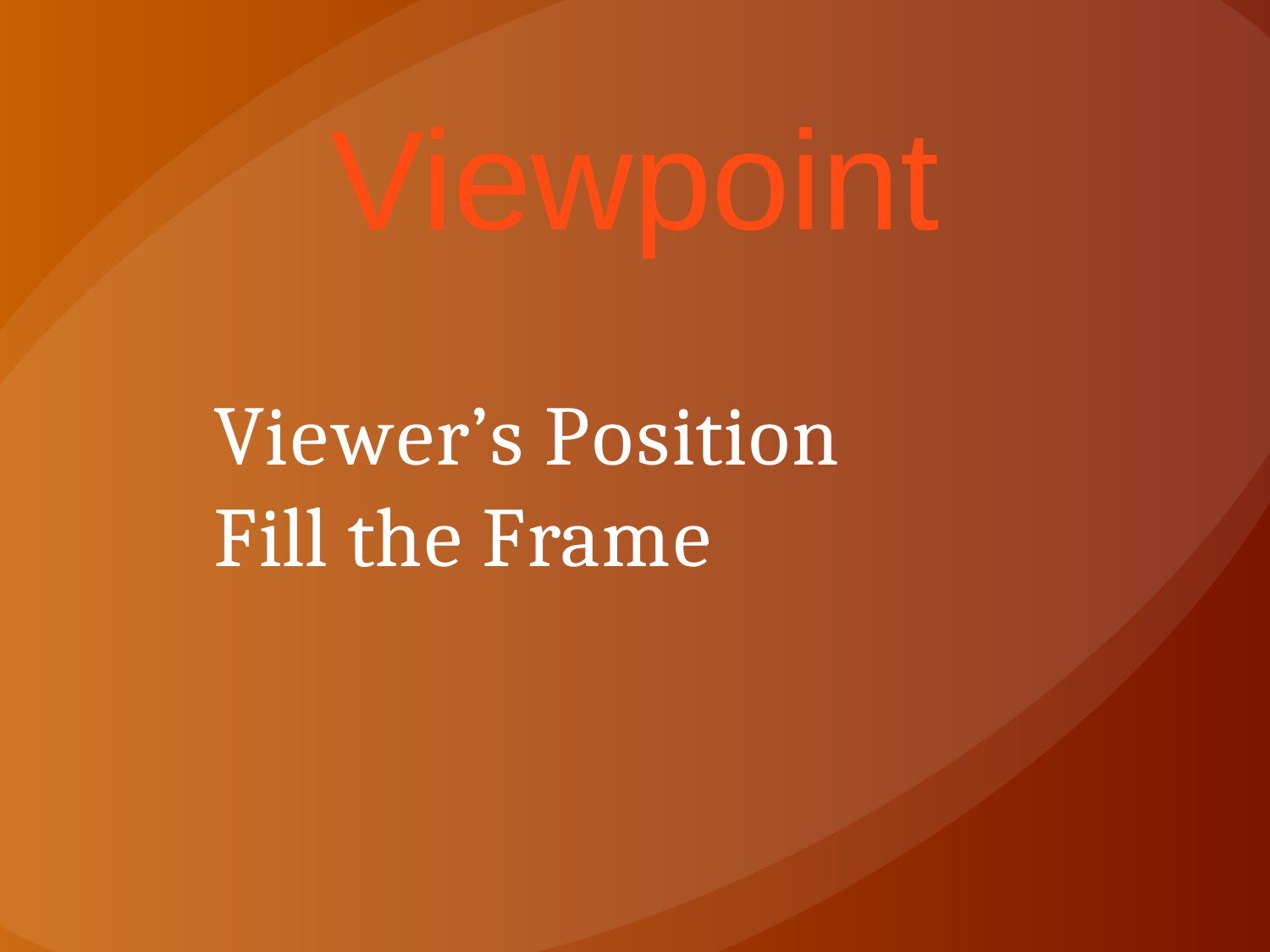

# Viewpoint
Viewer’s Position
Fill the Frame